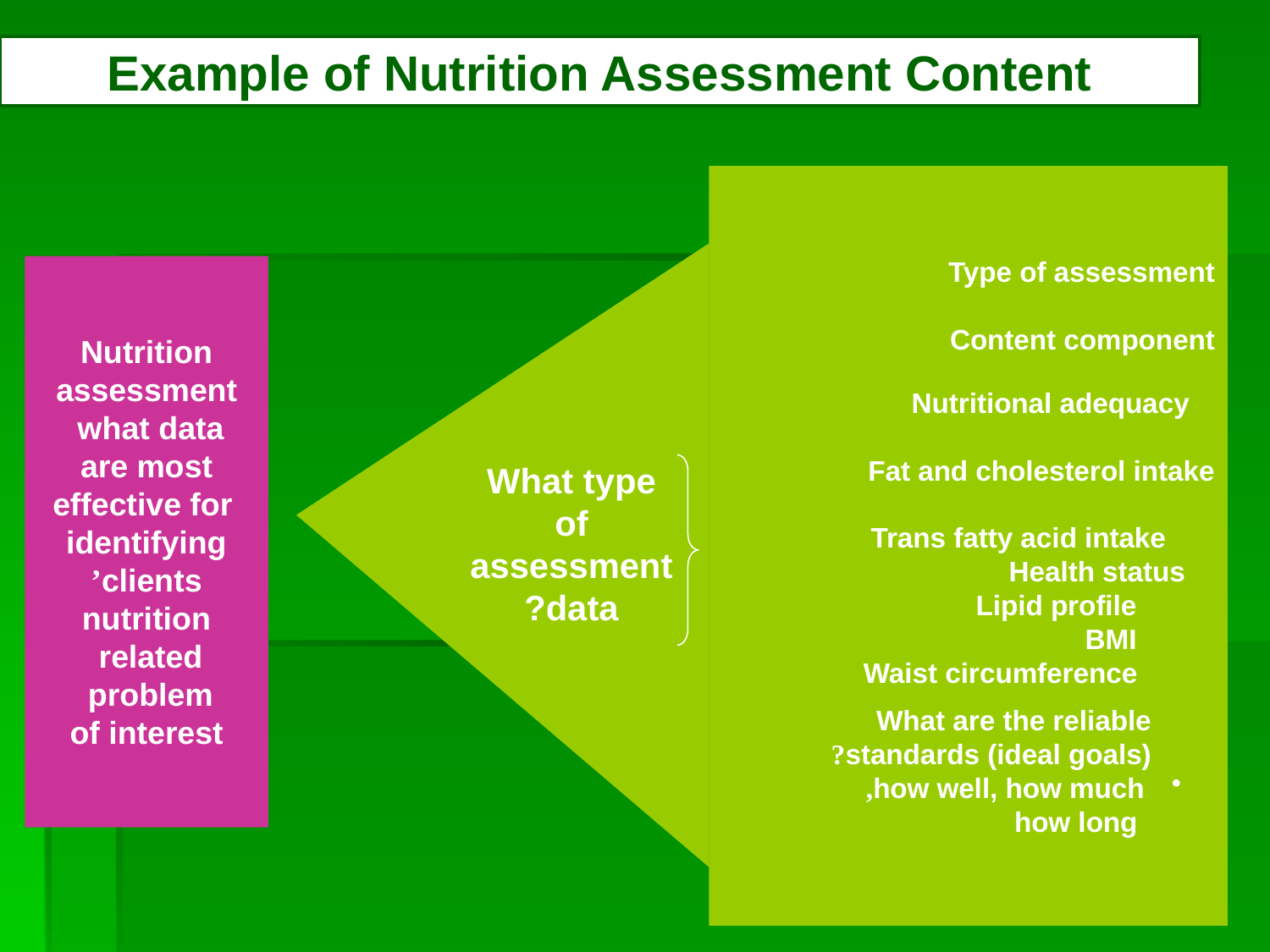

# Example of Nutrition Assessment Content
Type of assessment

Content component

    Nutritional adequacy

Fat and cholesterol intake

       Trans fatty acid intake
    Health status
  Lipid profile
  BMI
  Waist circumference

What are the reliable
standards (ideal goals)?
 how well, how much,
  how long

Nutrition
assessment
what data
are most
 effective for
 identifying
clients’
 nutrition
related
problem
of interest
What type of assessment data?